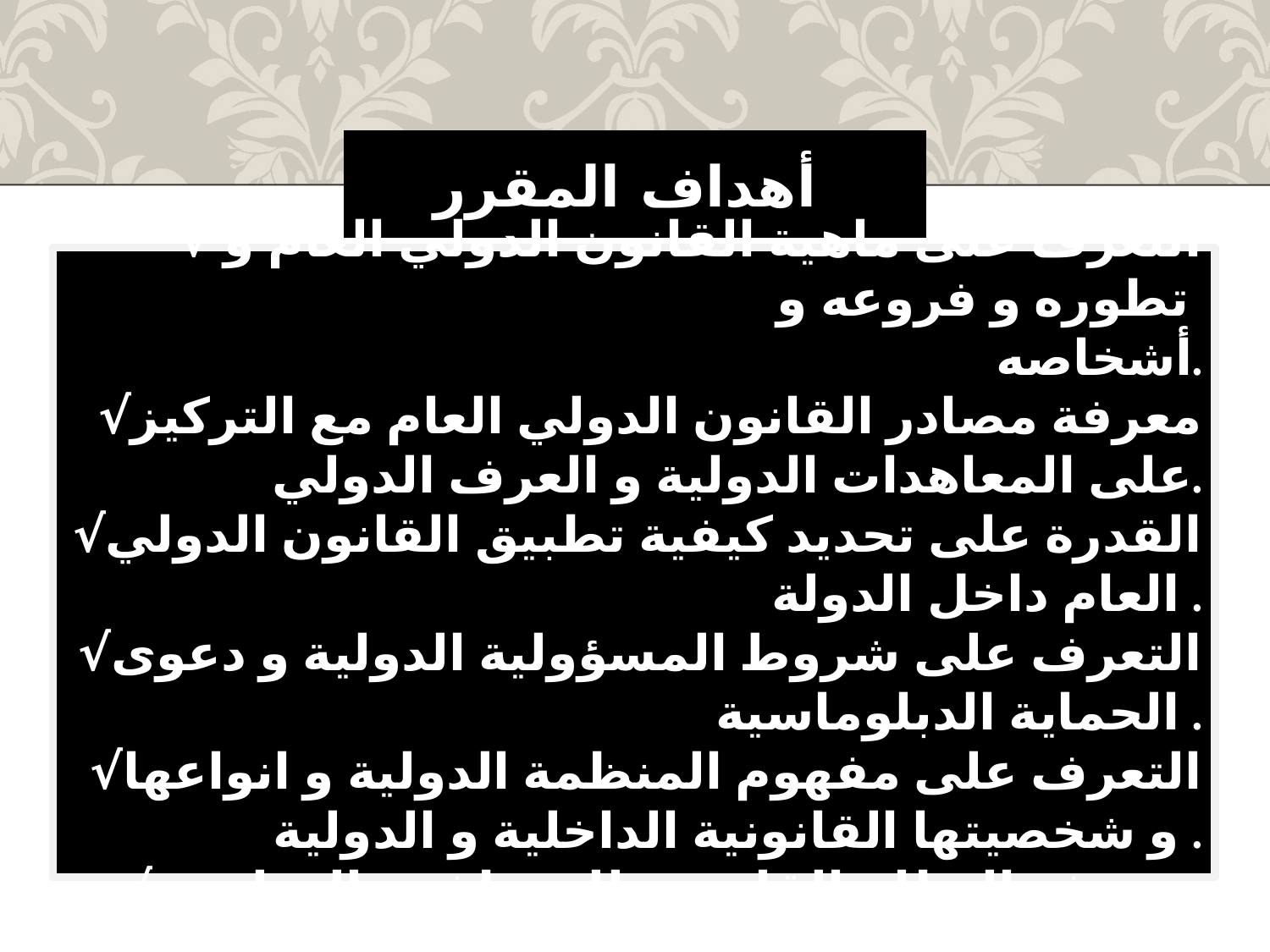

# أهداف المقرر
√ التعرف على ماهية القانون الدولي العام و تطوره و فروعه و
أشخاصه.
√معرفة مصادر القانون الدولي العام مع التركيز على المعاهدات الدولية و العرف الدولي.
√القدرة على تحديد كيفية تطبيق القانون الدولي العام داخل الدولة .
√التعرف على شروط المسؤولية الدولية و دعوى الحماية الدبلوماسية .
√التعرف على مفهوم المنظمة الدولية و انواعها و شخصيتها القانونية الداخلية و الدولية .
√ معرفة النظام القانوني للموظفين الدوليين .